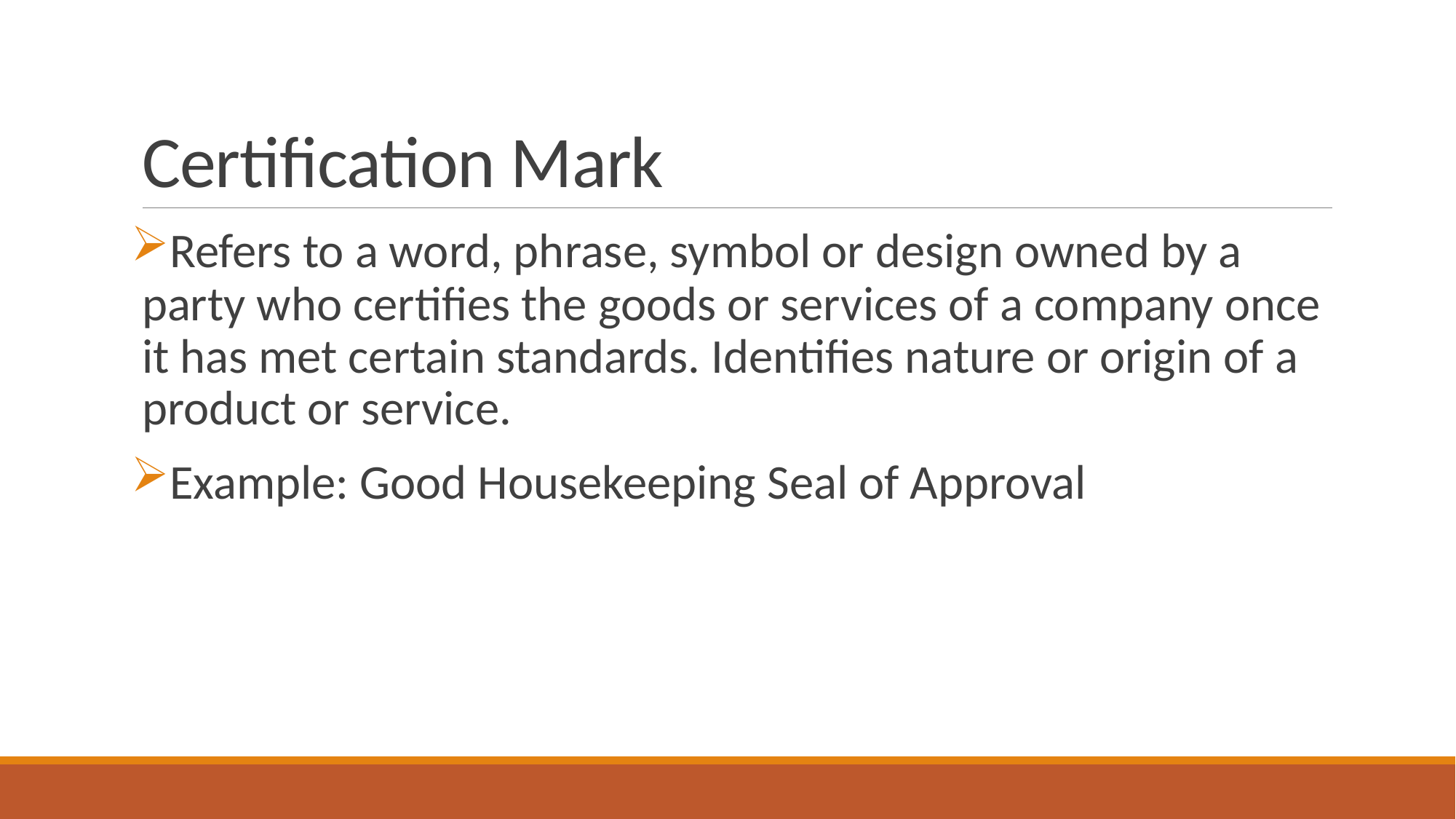

# Certification Mark
Refers to a word, phrase, symbol or design owned by a party who certifies the goods or services of a company once it has met certain standards. Identifies nature or origin of a product or service.
Example: Good Housekeeping Seal of Approval